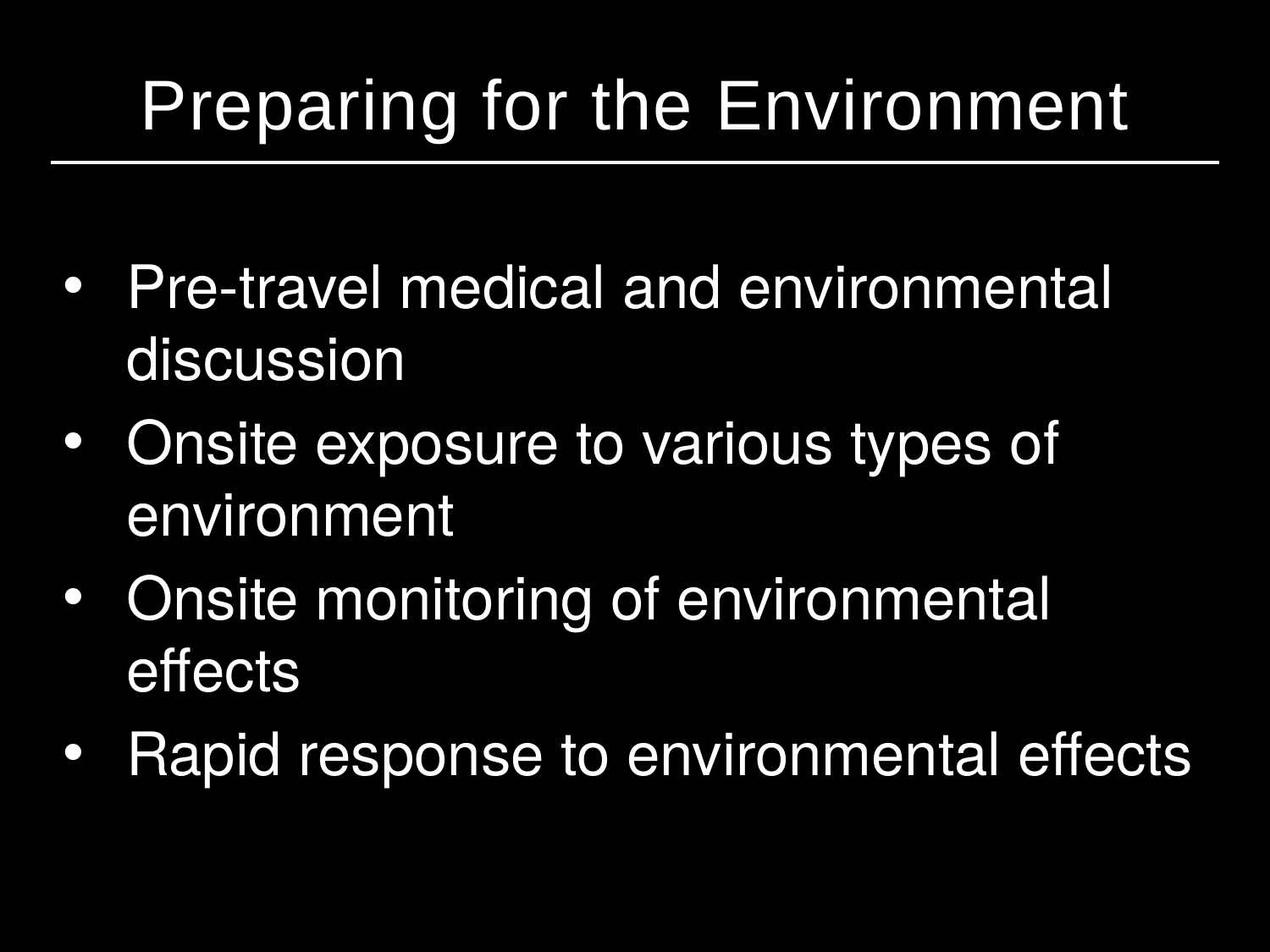

# Preparing for the Environment
Pre-travel medical and environmental discussion
Onsite exposure to various types of environment
Onsite monitoring of environmental effects
Rapid response to environmental effects